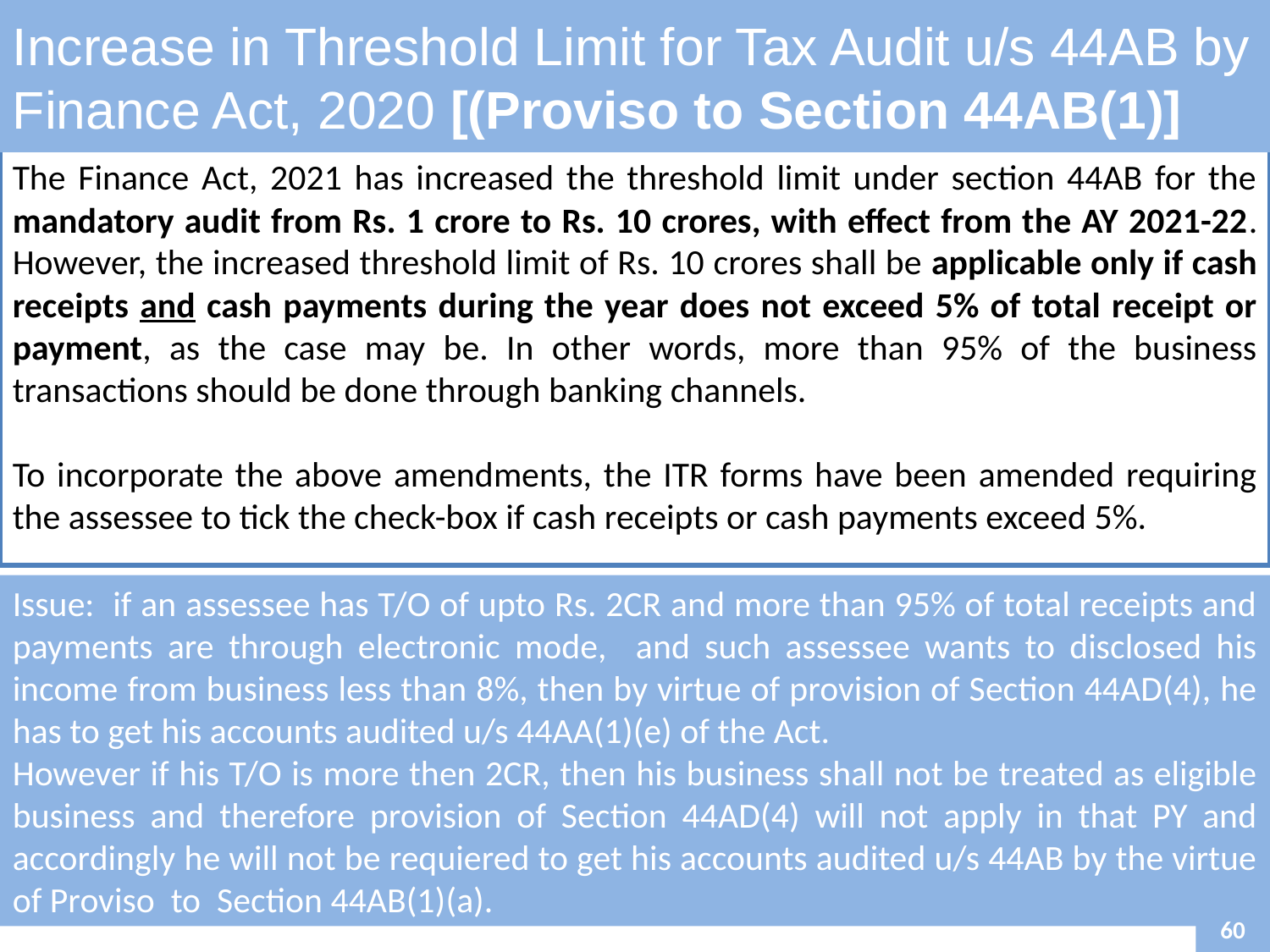

Increase in Threshold Limit for Tax Audit u/s 44AB by Finance Act, 2020 [(Proviso to Section 44AB(1)]
The Finance Act, 2021 has increased the threshold limit under section 44AB for the mandatory audit from Rs. 1 crore to Rs. 10 crores, with effect from the AY 2021-22. However, the increased threshold limit of Rs. 10 crores shall be applicable only if cash receipts and cash payments during the year does not exceed 5% of total receipt or payment, as the case may be. In other words, more than 95% of the business transactions should be done through banking channels.

To incorporate the above amendments, the ITR forms have been amended requiring the assessee to tick the check-box if cash receipts or cash payments exceed 5%.

Issue:  if an assessee has T/O of upto Rs. 2CR and more than 95% of total receipts and payments are through electronic mode,  and such assessee wants to disclosed his income from business less than 8%, then by virtue of provision of Section 44AD(4), he has to get his accounts audited u/s 44AA(1)(e) of the Act.
However if his T/O is more then 2CR, then his business shall not be treated as eligible business and therefore provision of Section 44AD(4) will not apply in that PY and accordingly he will not be requiered to get his accounts audited u/s 44AB by the virtue of Proviso  to  Section 44AB(1)(a).
60